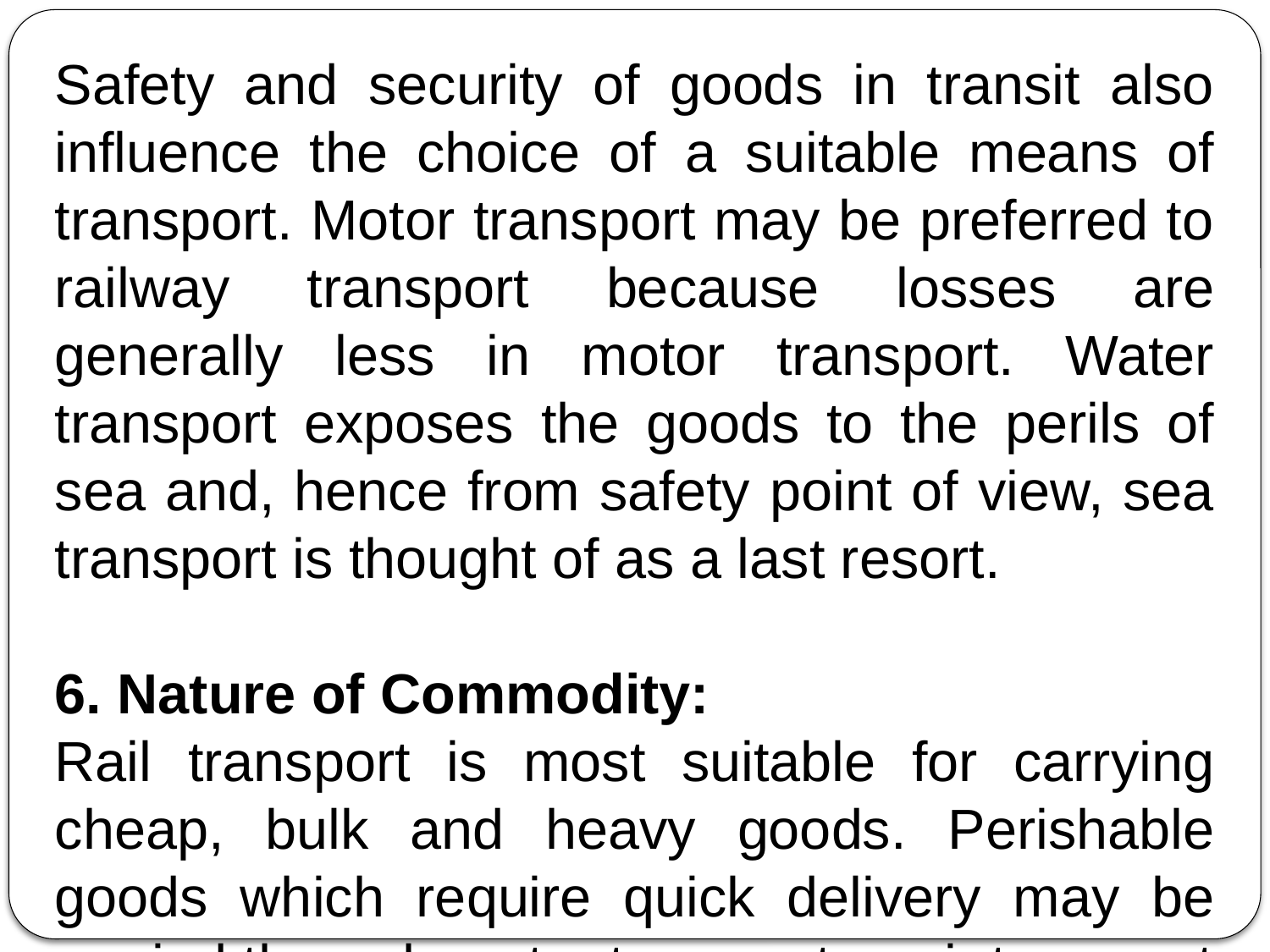

Safety and security of goods in transit also influence the choice of a suitable means of transport. Motor transport may be preferred to railway transport because losses are generally less in motor transport. Water transport exposes the goods to the perils of sea and, hence from safety point of view, sea transport is thought of as a last resort.

6. Nature of Commodity:
Rail transport is most suitable for carrying cheap, bulk and heavy goods. Perishable goods which require quick delivery may be carried through motor transport or air transport keeping in mind the cost and distance.